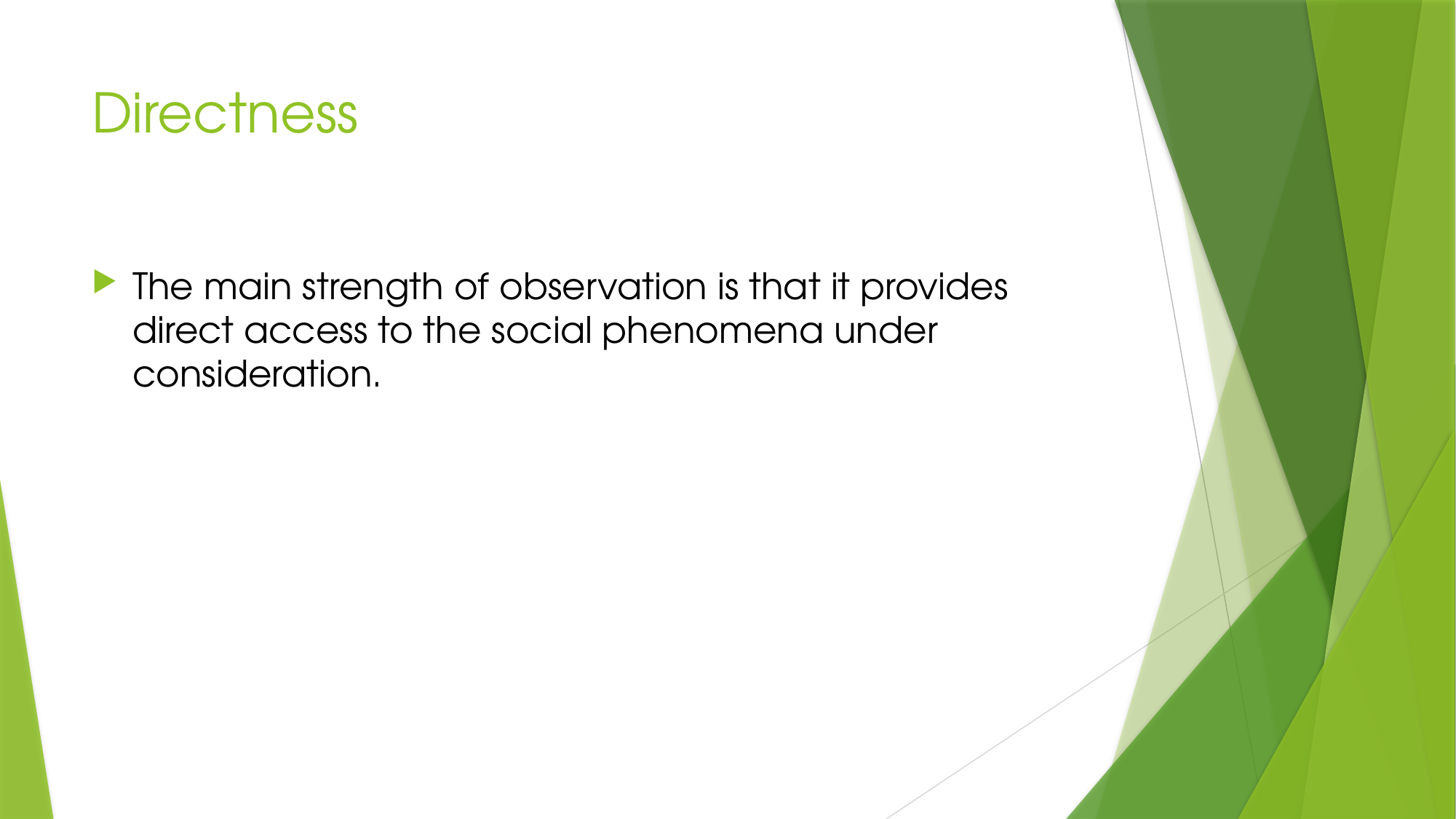

# Directness
The main strength of observation is that it provides direct access to the social phenomena under consideration.